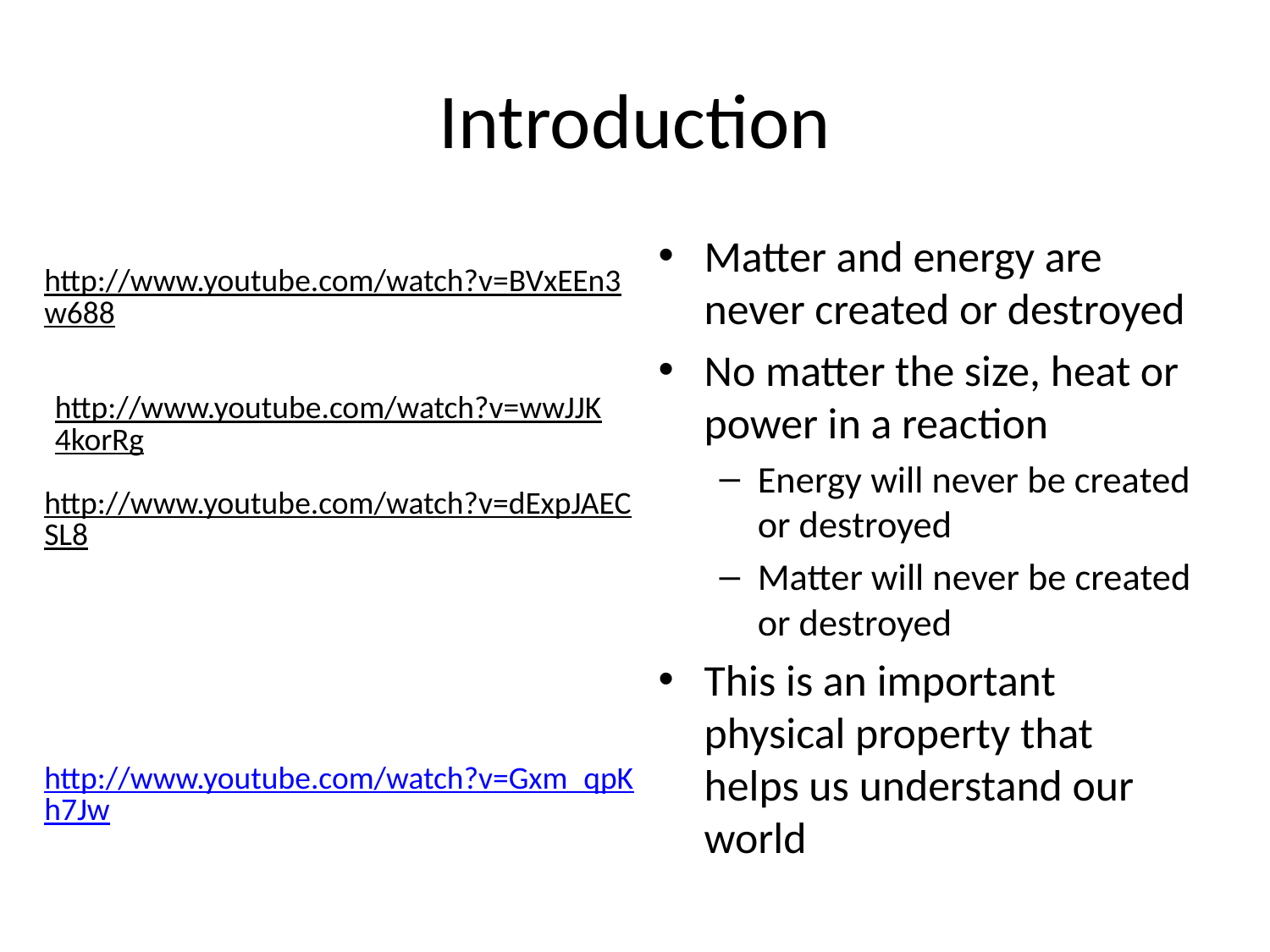

# Introduction
Matter and energy are never created or destroyed
No matter the size, heat or power in a reaction
Energy will never be created or destroyed
Matter will never be created or destroyed
This is an important physical property that helps us understand our world
http://www.youtube.com/watch?v=BVxEEn3w688
http://www.youtube.com/watch?v=wwJJK4korRg
http://www.youtube.com/watch?v=dExpJAECSL8
http://www.youtube.com/watch?v=Gxm_qpKh7Jw